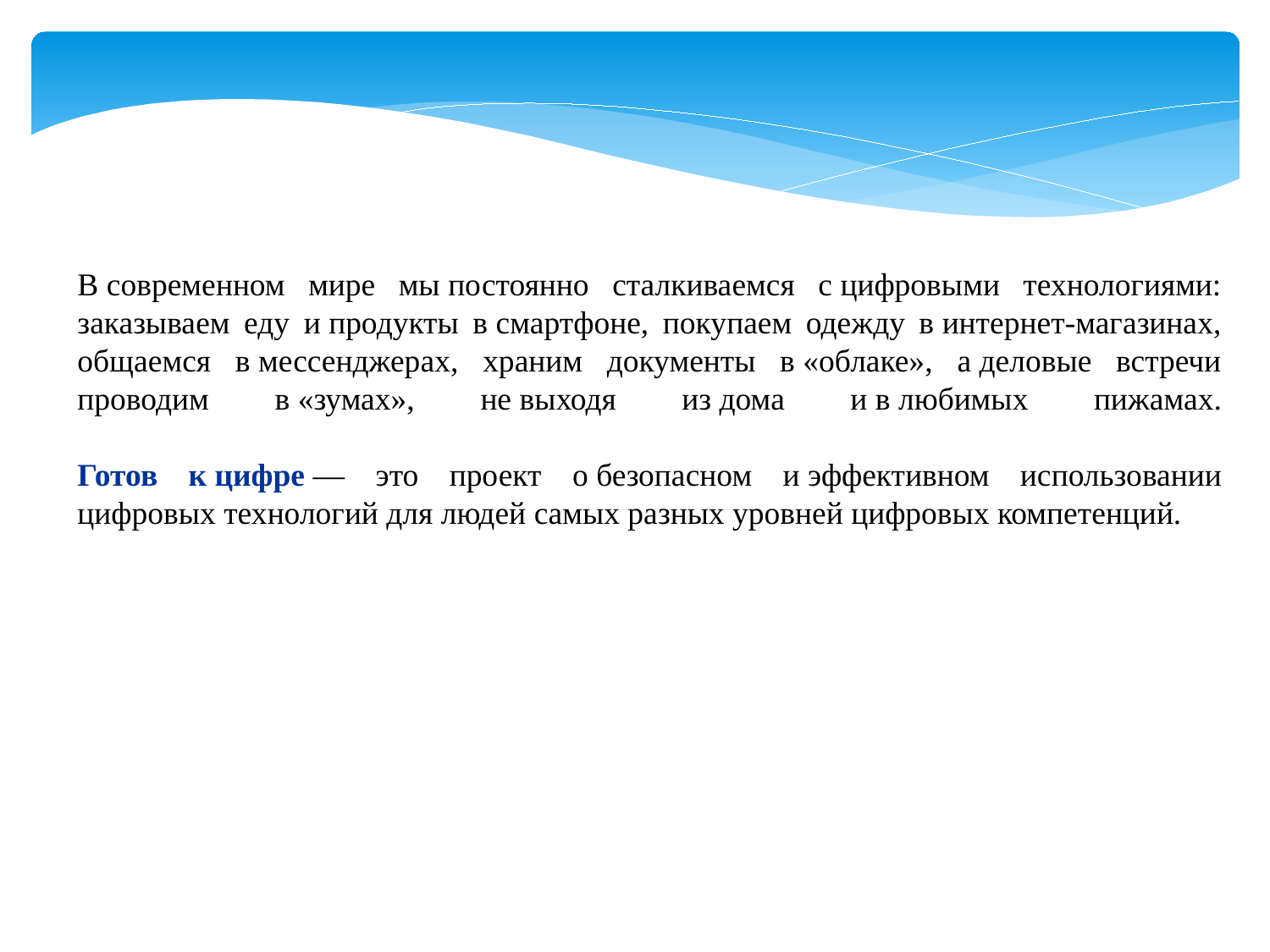

В современном мире мы постоянно сталкиваемся с цифровыми технологиями: заказываем еду и продукты в смартфоне, покупаем одежду в интернет-магазинах, общаемся в мессенджерах, храним документы в «облаке», а деловые встречи проводим в «зумах», не выходя из дома и в любимых пижамах.
Готов к цифре — это проект о безопасном и эффективном использовании цифровых технологий для людей самых разных уровней цифровых компетенций.